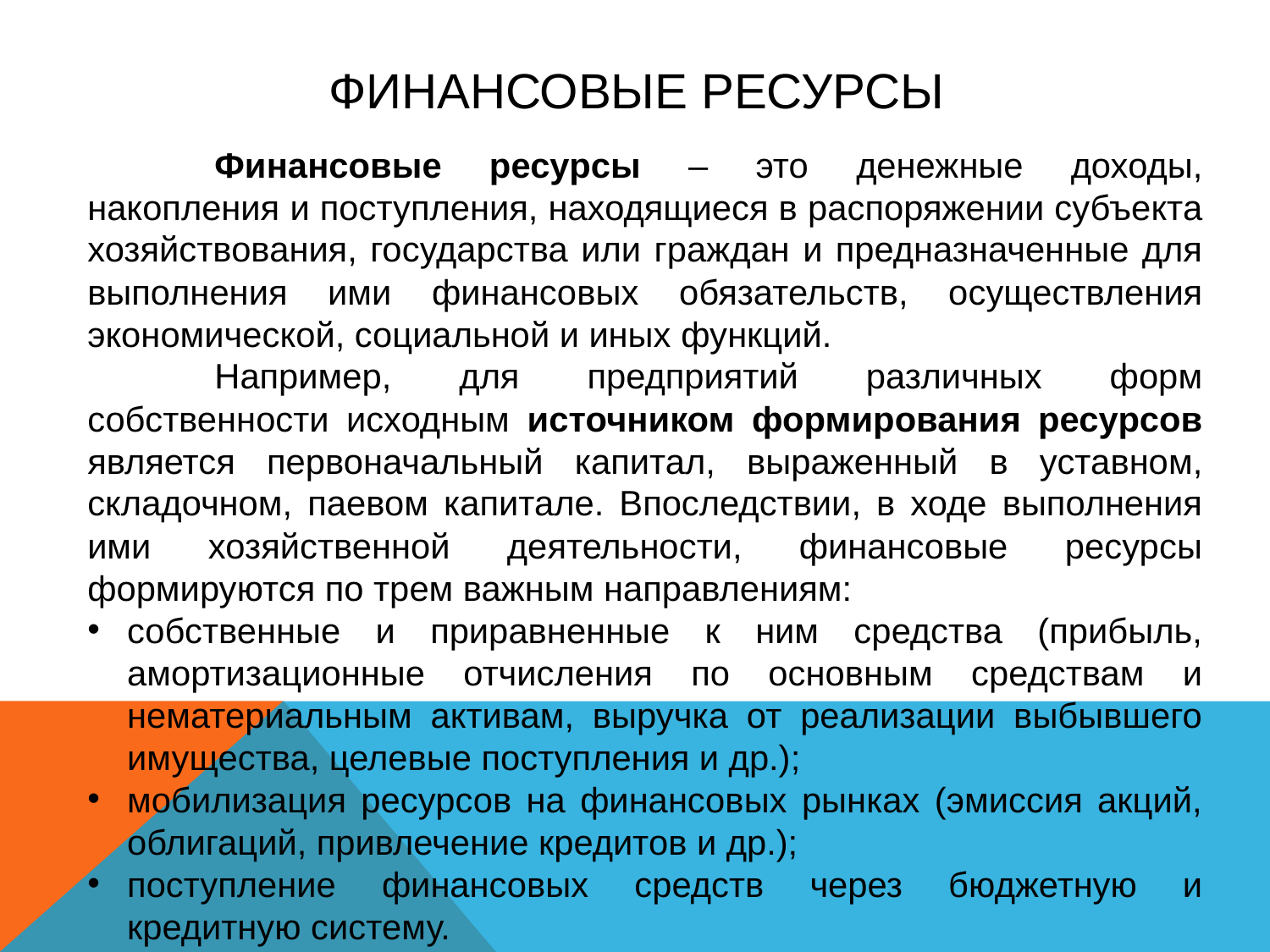

# Финансовые ресурсы
	Финансовые ресурсы – это денежные доходы, накопления и поступления, находящиеся в распоряжении субъекта хозяйствования, государства или граждан и предназначенные для выполнения ими финансовых обязательств, осуществления экономической, социальной и иных функций.
	Например, для предприятий различных форм собственности исходным источником формирования ресурсов является первоначальный капитал, выраженный в уставном, складочном, паевом капитале. Впоследствии, в ходе выполнения ими хозяйственной деятельности, финансовые ресурсы формируются по трем важным направлениям:
собственные и приравненные к ним средства (прибыль, амортизационные отчисления по основным средствам и нематериальным активам, выручка от реализации выбывшего имущества, целевые поступления и др.);
мобилизация ресурсов на финансовых рынках (эмиссия акций, облигаций, привлечение кредитов и др.);
поступление финансовых средств через бюджетную и кредитную систему.